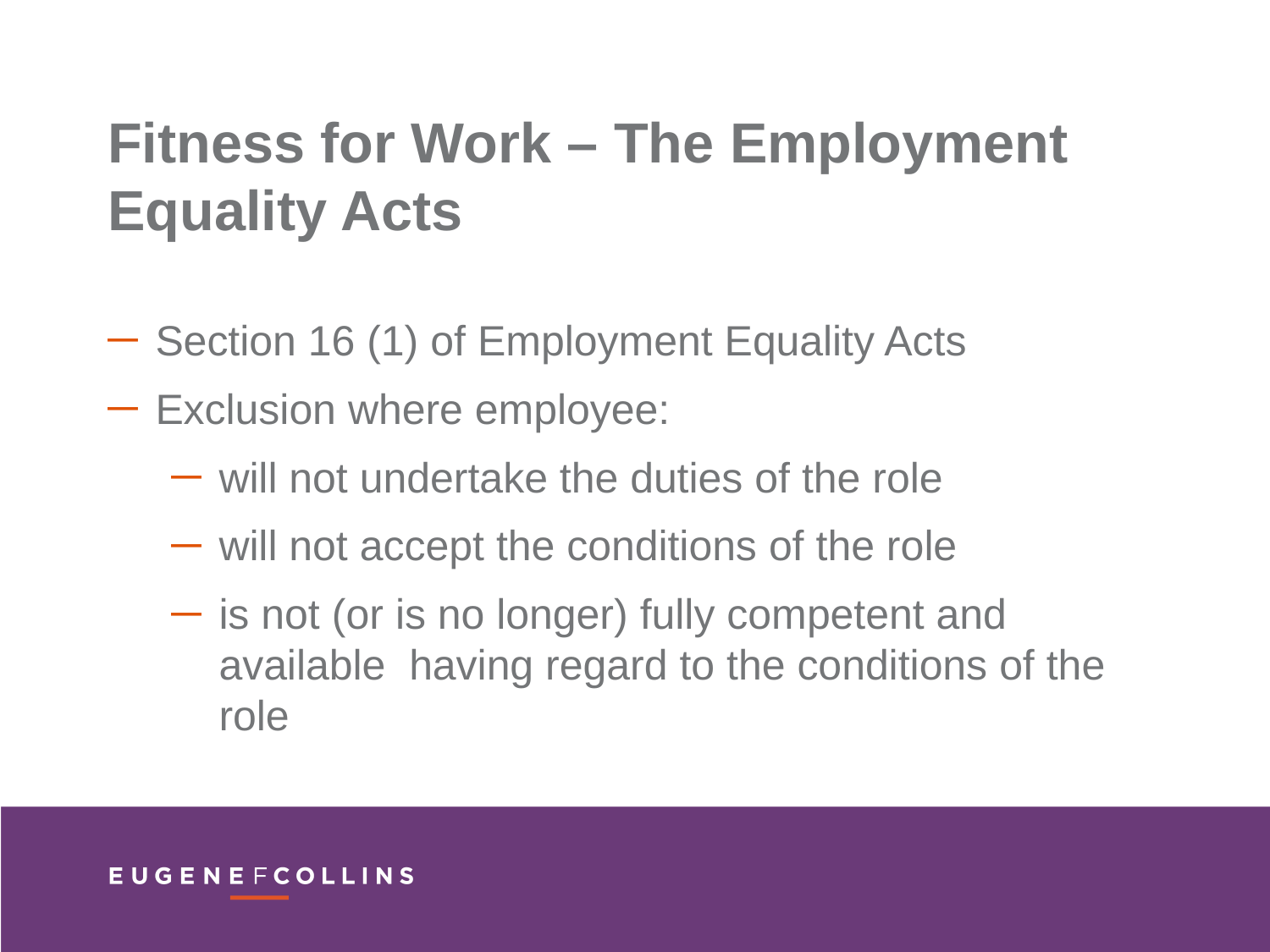

Fitness for Work – The Employment Equality Acts
Section 16 (1) of Employment Equality Acts
Exclusion where employee:
will not undertake the duties of the role
will not accept the conditions of the role
is not (or is no longer) fully competent and available  having regard to the conditions of the role